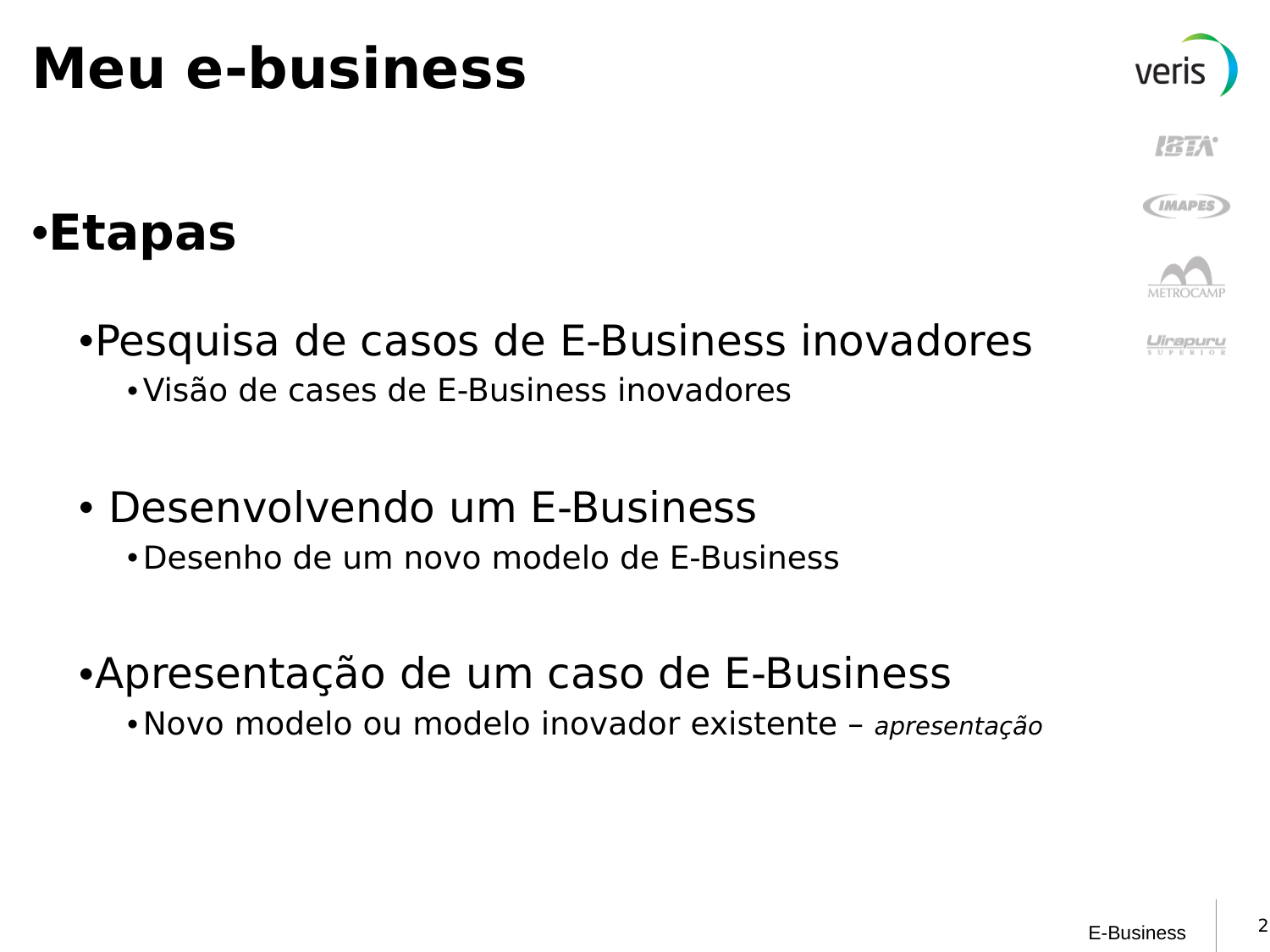

# Meu e-business
Etapas

Pesquisa de casos de E-Business inovadores
Visão de cases de E-Business inovadores

 Desenvolvendo um E-Business
Desenho de um novo modelo de E-Business

Apresentação de um caso de E-Business
Novo modelo ou modelo inovador existente – apresentação

2